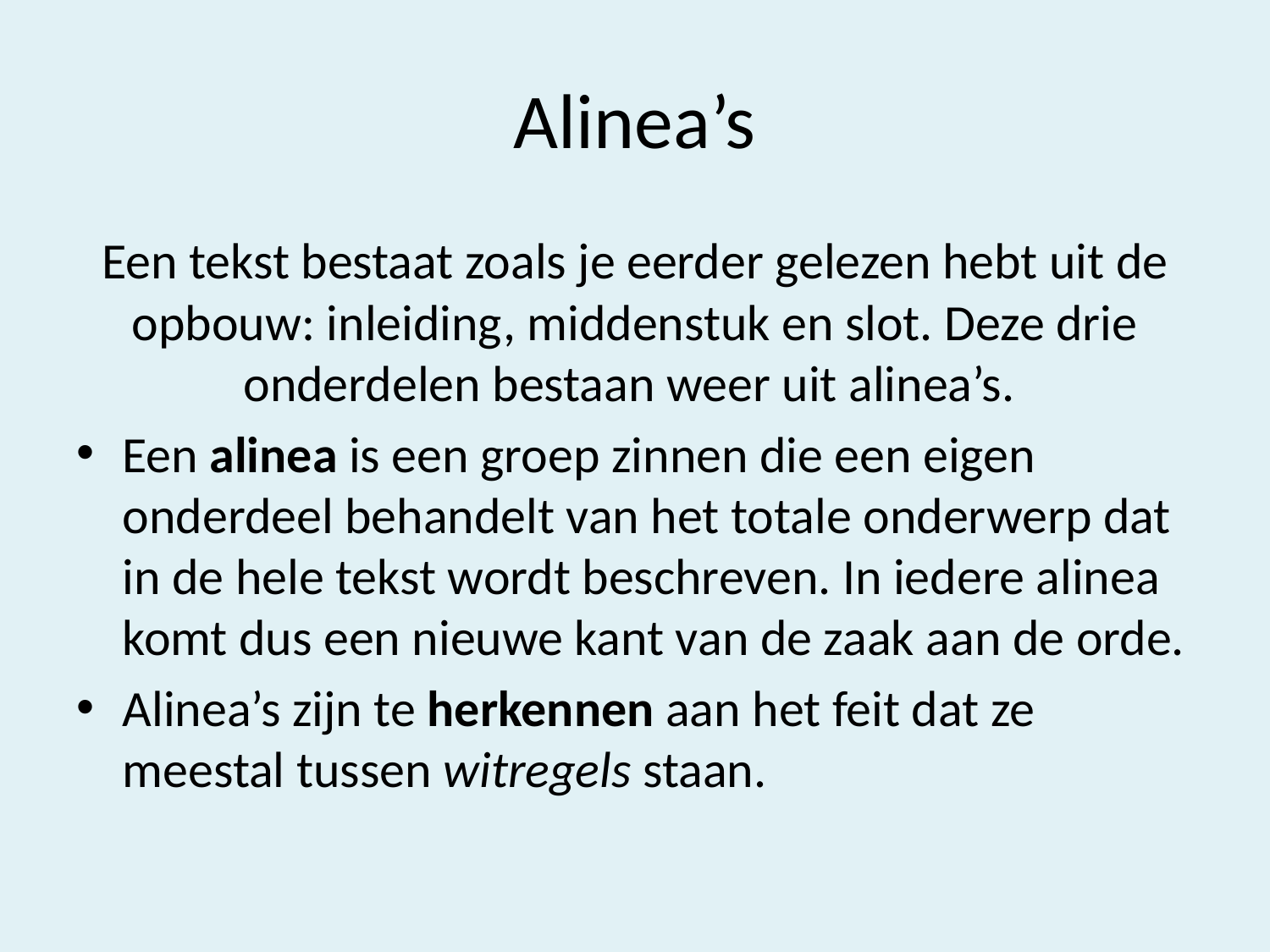

# Alinea’s
Een tekst bestaat zoals je eerder gelezen hebt uit de opbouw: inleiding, middenstuk en slot. Deze drie onderdelen bestaan weer uit alinea’s.
Een alinea is een groep zinnen die een eigen onderdeel behandelt van het totale onderwerp dat in de hele tekst wordt beschreven. In iedere alinea komt dus een nieuwe kant van de zaak aan de orde.
Alinea’s zijn te herkennen aan het feit dat ze meestal tussen witregels staan.